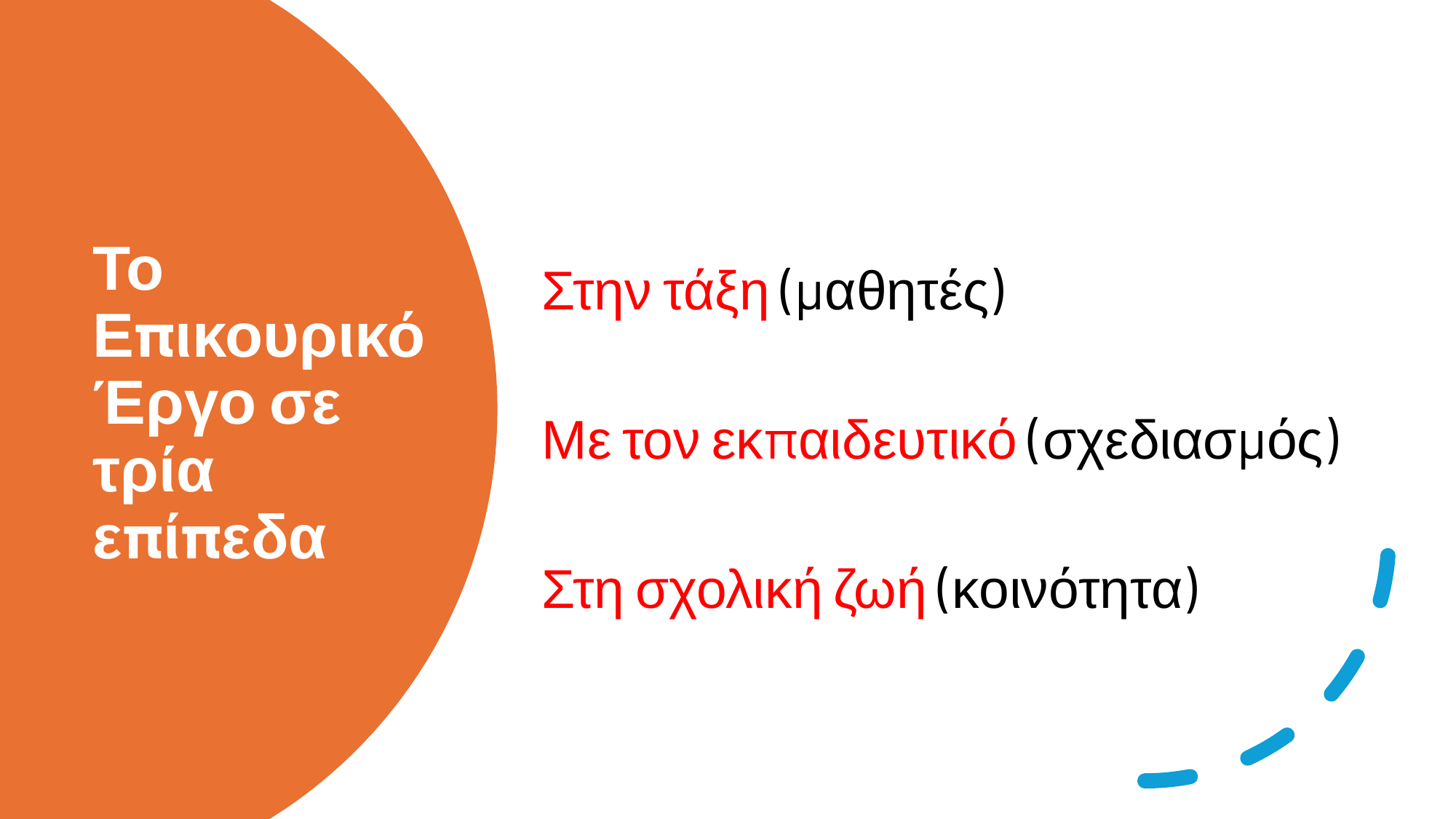

Στην τάξη (μαθητές)
Με τον εκπαιδευτικό (σχεδιασμός)
Στη σχολική ζωή (κοινότητα)
# Το Επικουρικό Έργο σε τρία επίπεδα